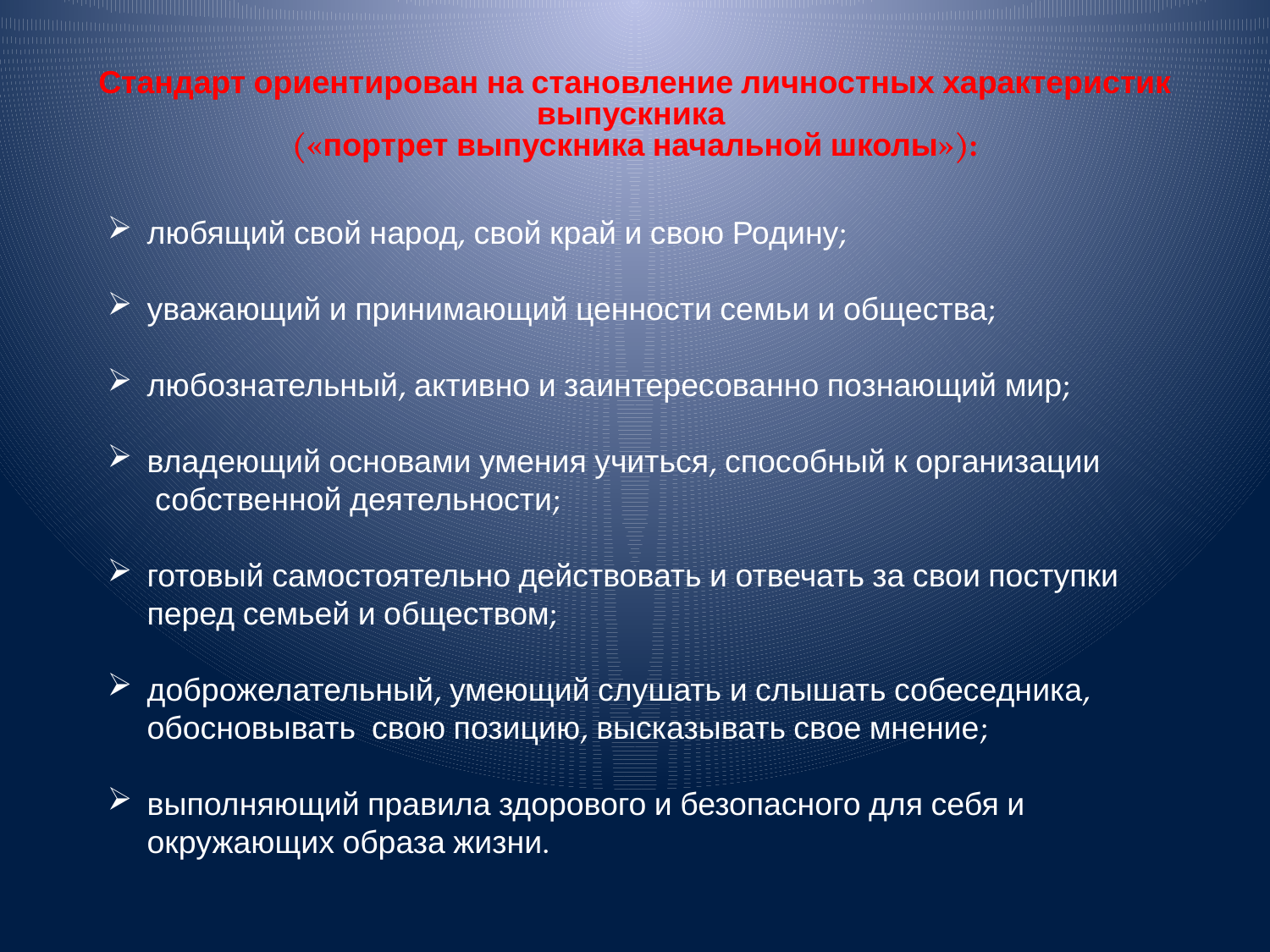

# Стандарт ориентирован на становление личностных характеристик выпускника («портрет выпускника начальной школы»):
любящий свой народ, свой край и свою Родину;

уважающий и принимающий ценности семьи и общества;

любознательный, активно и заинтересованно познающий мир;

владеющий основами умения учиться, способный к организации     собственной деятельности;

готовый самостоятельно действовать и отвечать за свои поступки перед семьей и обществом;

доброжелательный, умеющий слушать и слышать собеседника, обосновывать  свою позицию, высказывать свое мнение;

выполняющий правила здорового и безопасного для себя и окружающих образа жизни.